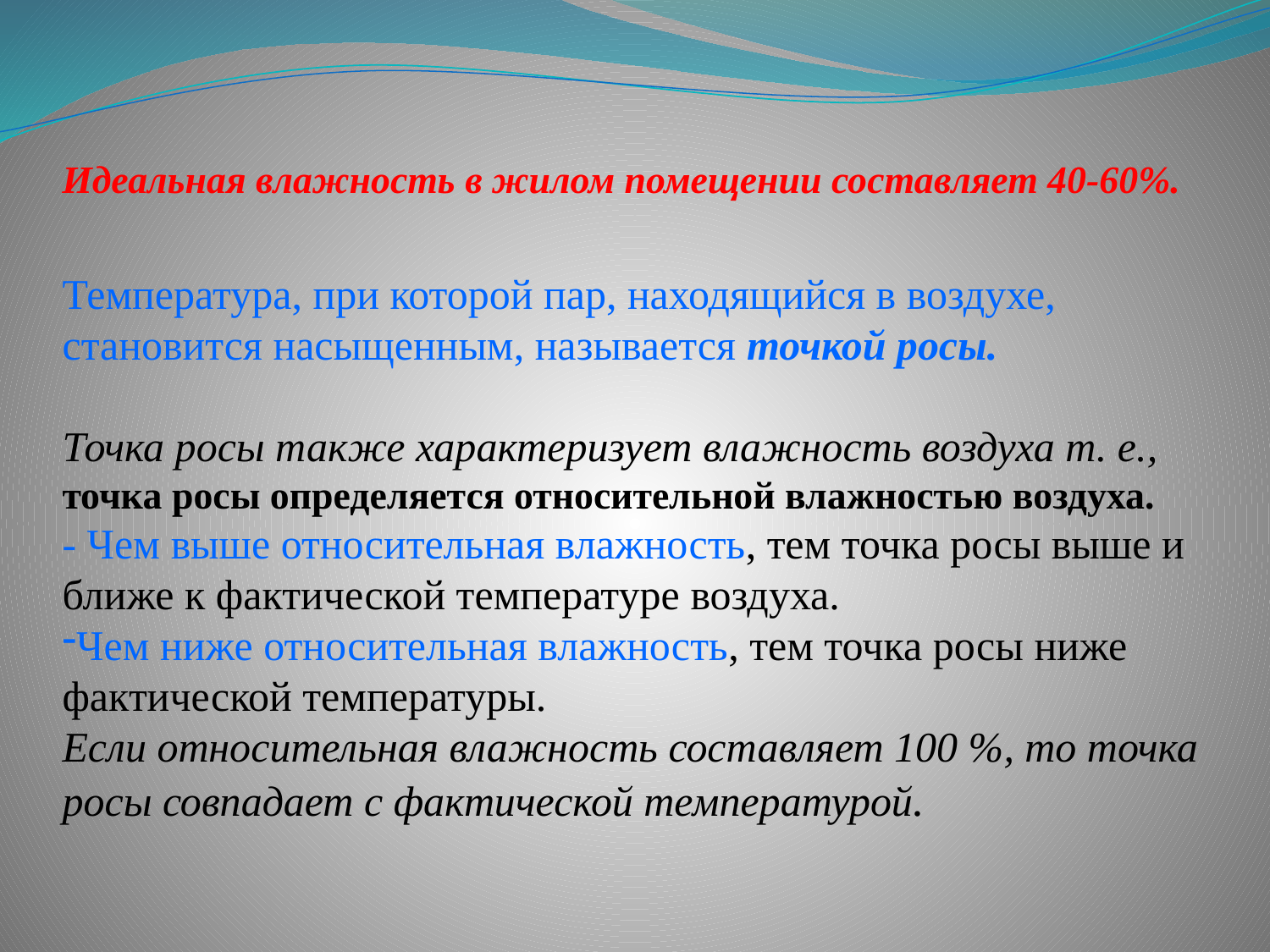

Идеальная влажность в жилом помещении составляет 40-60%.

Температура, при которой пар, находящийся в воздухе, становится насыщенным, называется точкой росы.

Точка росы также характеризует влажность воздуха т. е.,
точка росы определяется относительной влажностью воздуха.
- Чем выше относительная влажность, тем точка росы выше и ближе к фактической температуре воздуха.
Чем ниже относительная влажность, тем точка росы ниже фактической температуры.
Если относительная влажность составляет 100 %, то точка росы совпадает с фактической температурой.